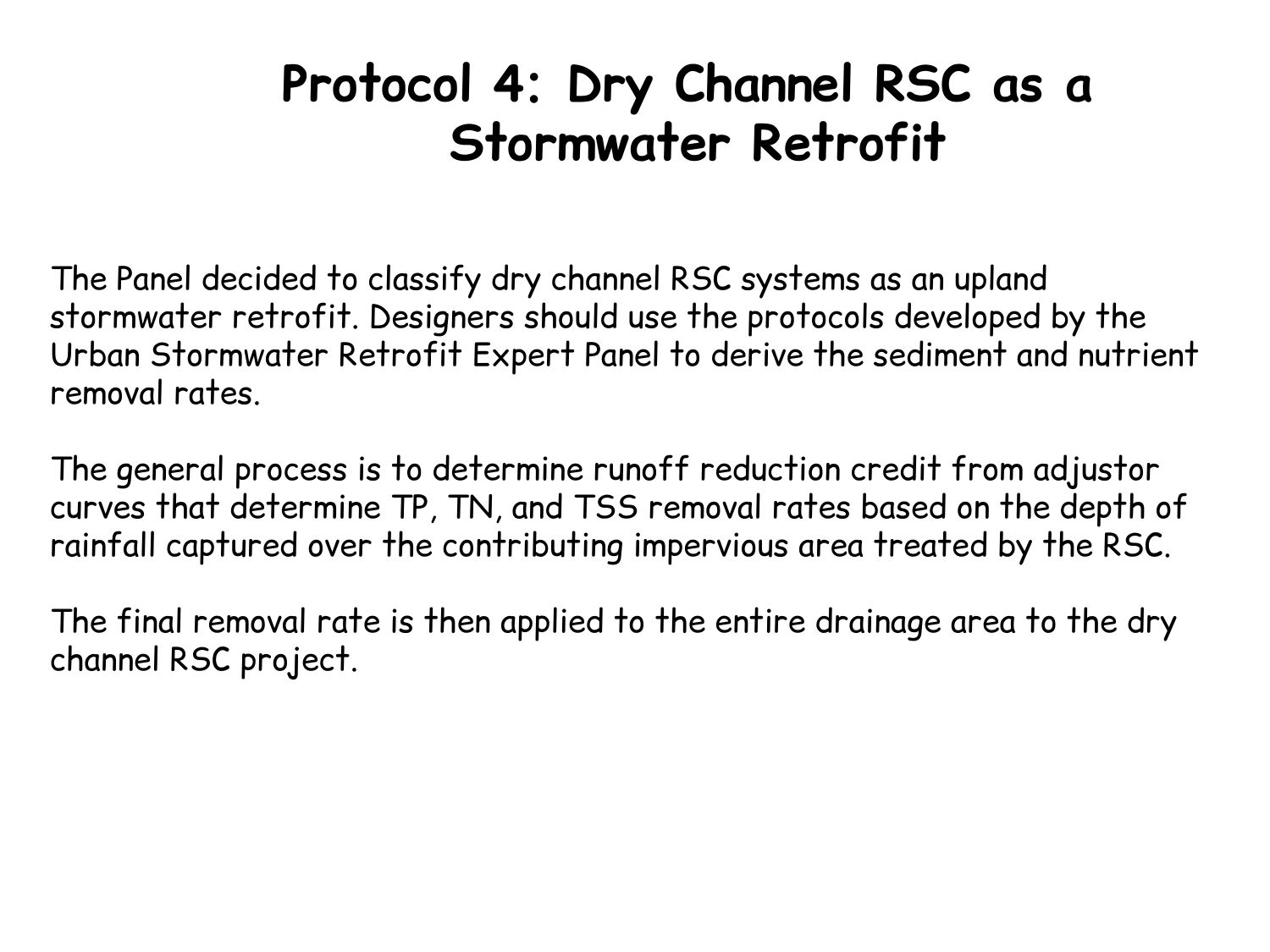

Protocol 4: Dry Channel RSC as a
Stormwater Retrofit

The Panel decided to classify dry channel RSC systems as an upland stormwater retrofit. Designers should use the protocols developed by the Urban Stormwater Retrofit Expert Panel to derive the sediment and nutrient removal rates.

The general process is to determine runoff reduction credit from adjustor curves that determine TP, TN, and TSS removal rates based on the depth of rainfall captured over the contributing impervious area treated by the RSC.

The final removal rate is then applied to the entire drainage area to the dry channel RSC project.